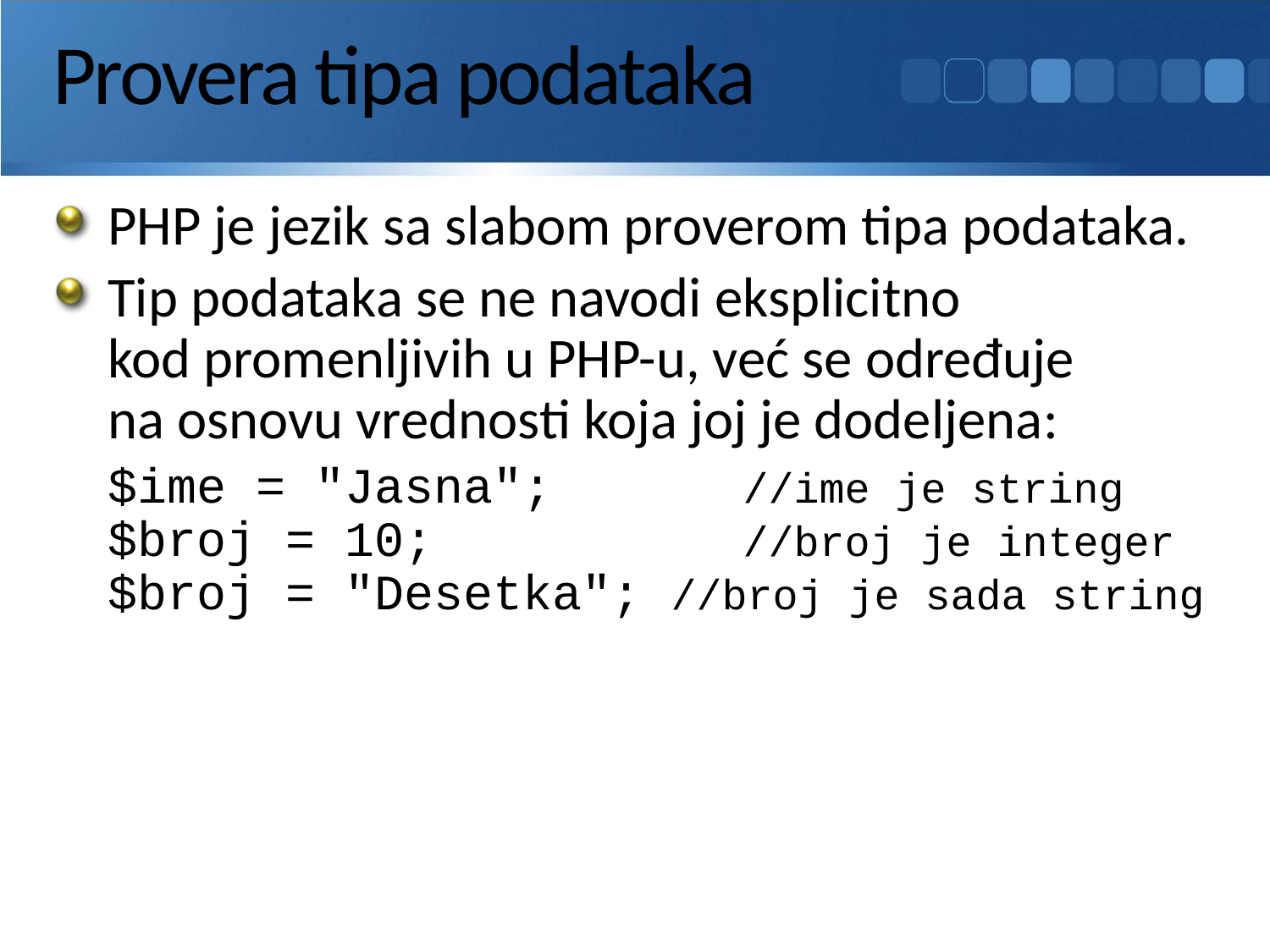

# Provera tipa podataka
PHP je jezik sa slabom proverom tipa podataka.
Tip podataka se ne navodi eksplicitno
kod promenljivih u PHP-u, već se određuje
na osnovu vrednosti koja joj je dodeljena:
	$ime = "Jasna";		//ime je string
$broj = 10;			//broj je integer
$broj = "Desetka"; //broj je sada string